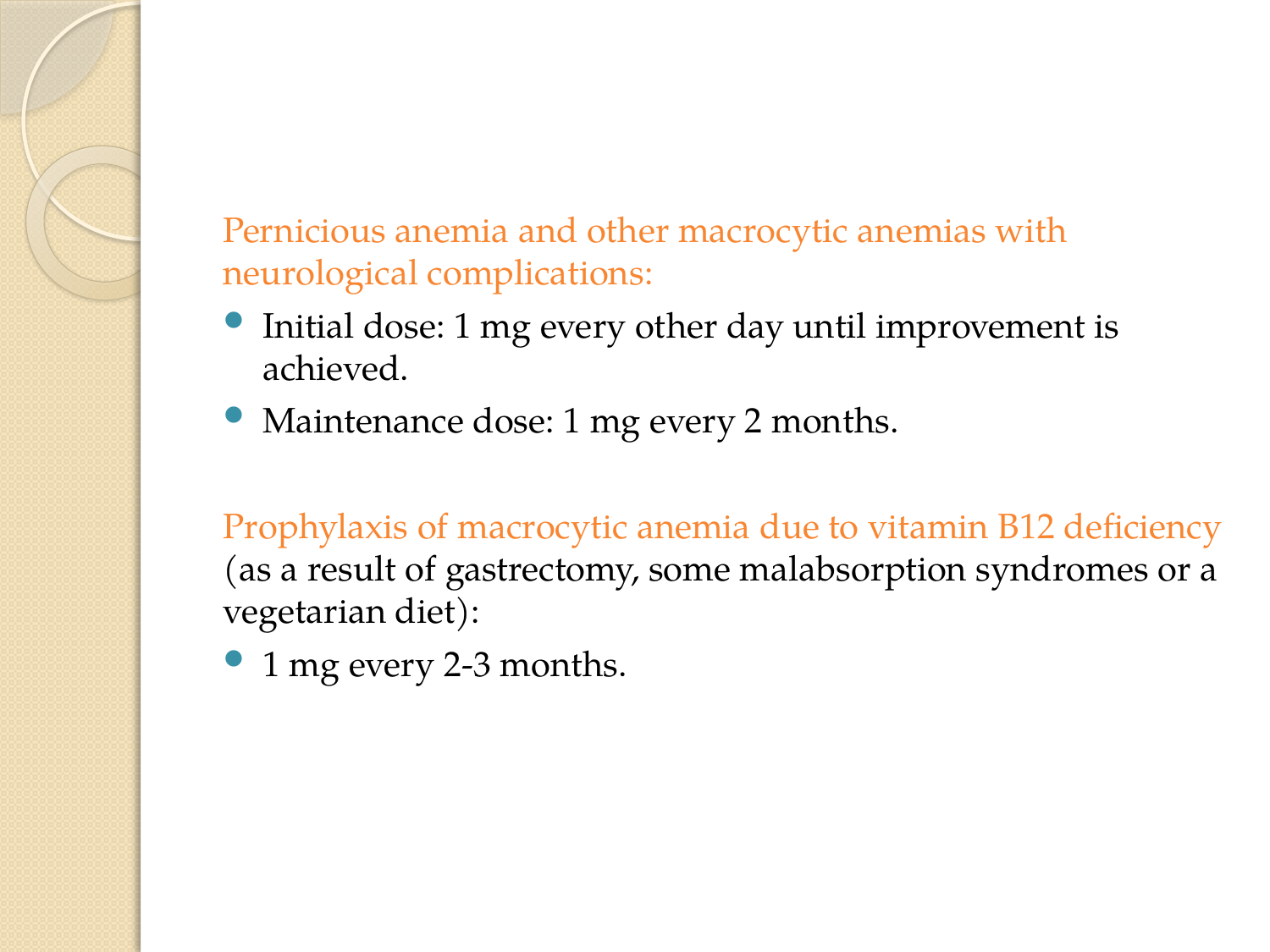

#
Pernicious anemia and other macrocytic anemias with neurological complications:
Initial dose: 1 mg every other day until improvement is achieved.
Maintenance dose: 1 mg every 2 months.

Prophylaxis of macrocytic anemia due to vitamin B12 deficiency (as a result of gastrectomy, some malabsorption syndromes or a vegetarian diet):
1 mg every 2-3 months.